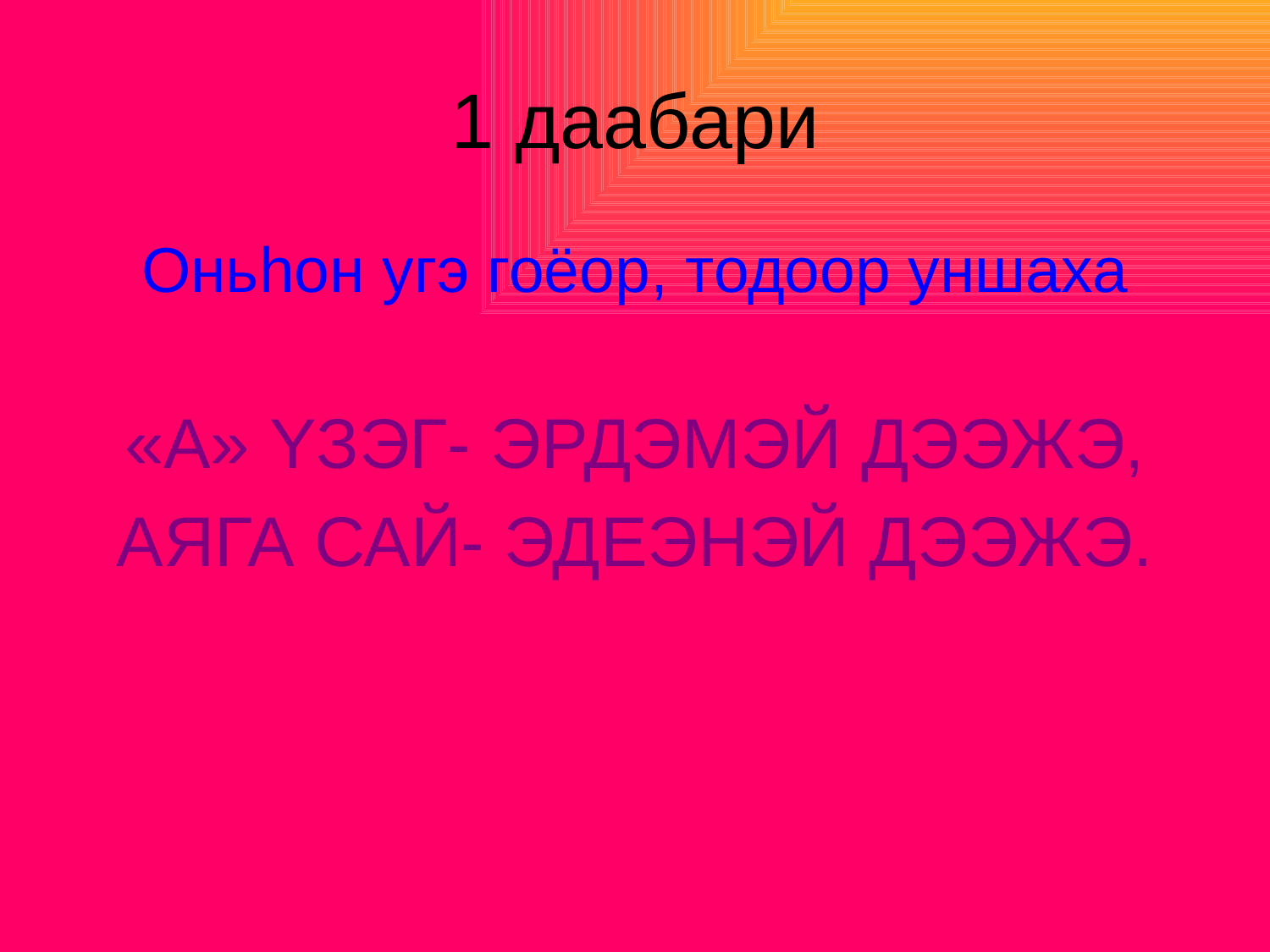

# 1 даабари
Оньhон угэ гоёор, тодоор уншаха

«А» ΥЗЭГ- ЭРДЭМЭЙ ДЭЭЖЭ,
АЯГА САЙ- ЭДЕЭНЭЙ ДЭЭЖЭ.